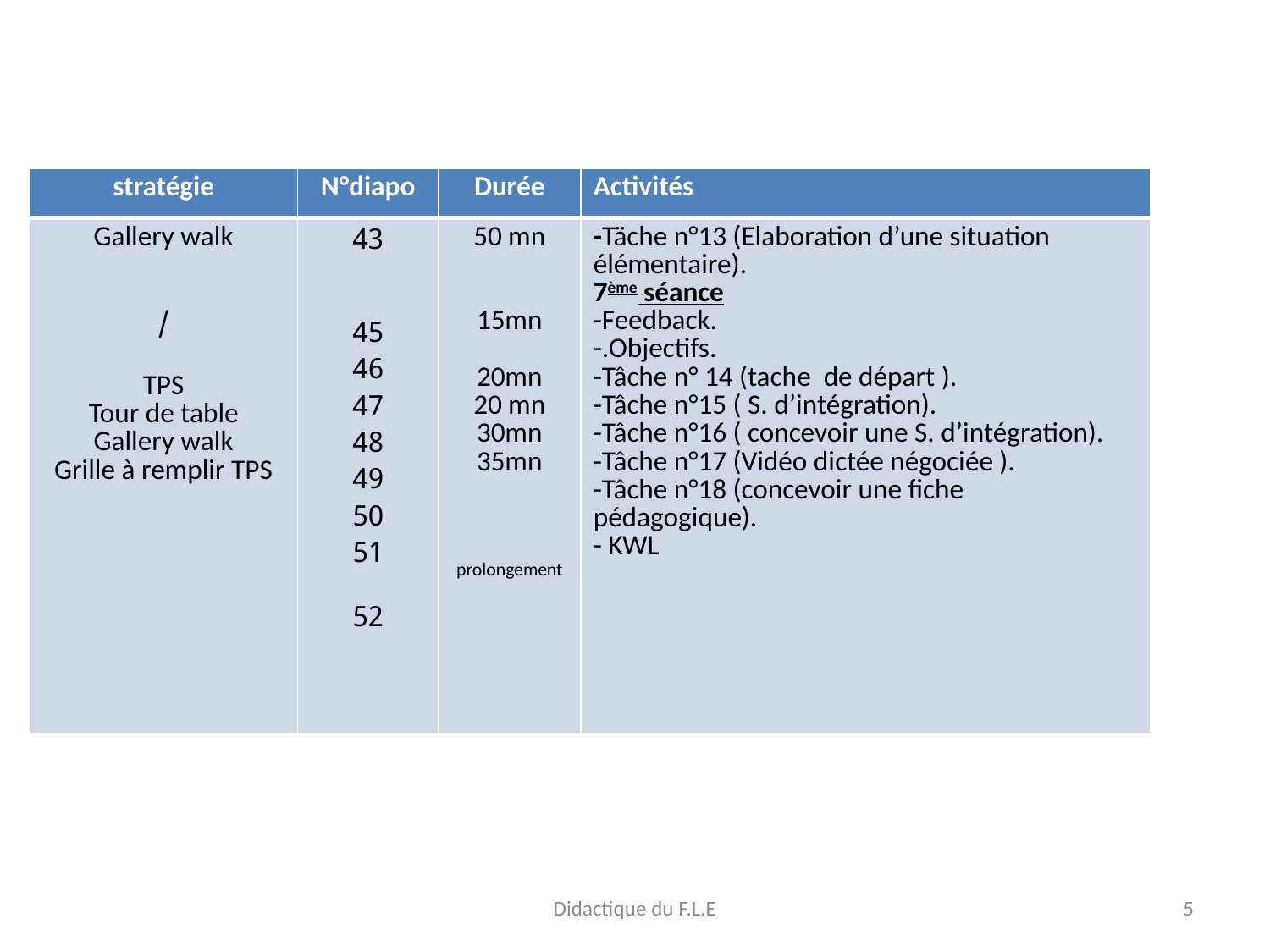

#
| stratégie | N°diapo | Durée | Activités |
| --- | --- | --- | --- |
| Gallery walk / TPS Tour de table Gallery walk Grille à remplir TPS | 43 45 46 47 48 49 50 51 52 | 50 mn 15mn 20mn 20 mn 30mn 35mn prolongement | -Täche n°13 (Elaboration d’une situation élémentaire). 7ème séance -Feedback. -.Objectifs. -Tâche n° 14 (tache de départ ). -Tâche n°15 ( S. d’intégration). -Tâche n°16 ( concevoir une S. d’intégration). -Tâche n°17 (Vidéo dictée négociée ). -Tâche n°18 (concevoir une fiche pédagogique). - KWL |
Didactique du F.L.E
5